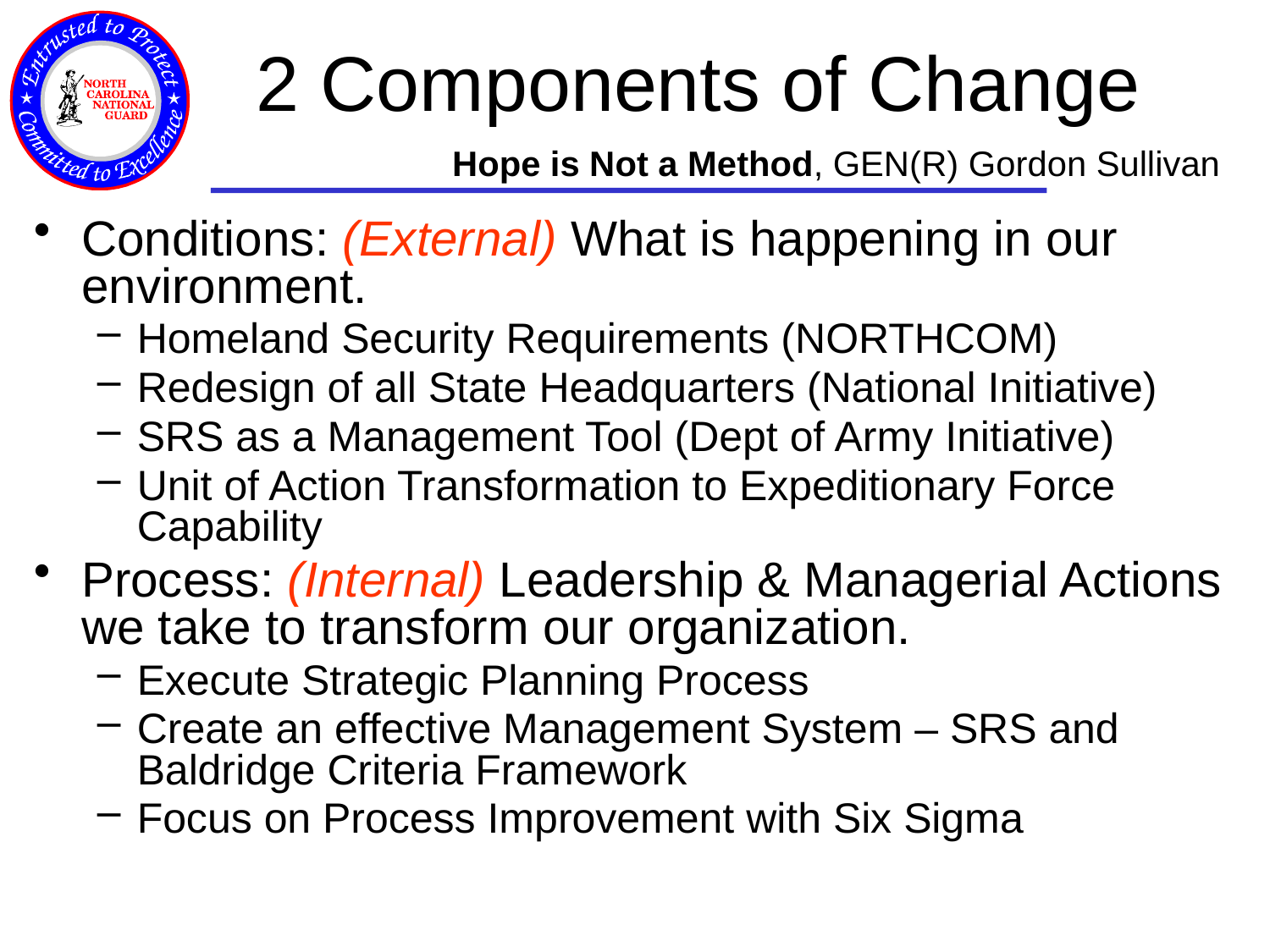

# 2 Components of Change Hope is Not a Method, GEN(R) Gordon Sullivan
Conditions: (External) What is happening in our environment.
Homeland Security Requirements (NORTHCOM)
Redesign of all State Headquarters (National Initiative)
SRS as a Management Tool (Dept of Army Initiative)
Unit of Action Transformation to Expeditionary Force Capability
Process: (Internal) Leadership & Managerial Actions we take to transform our organization.
Execute Strategic Planning Process
Create an effective Management System – SRS and Baldridge Criteria Framework
Focus on Process Improvement with Six Sigma